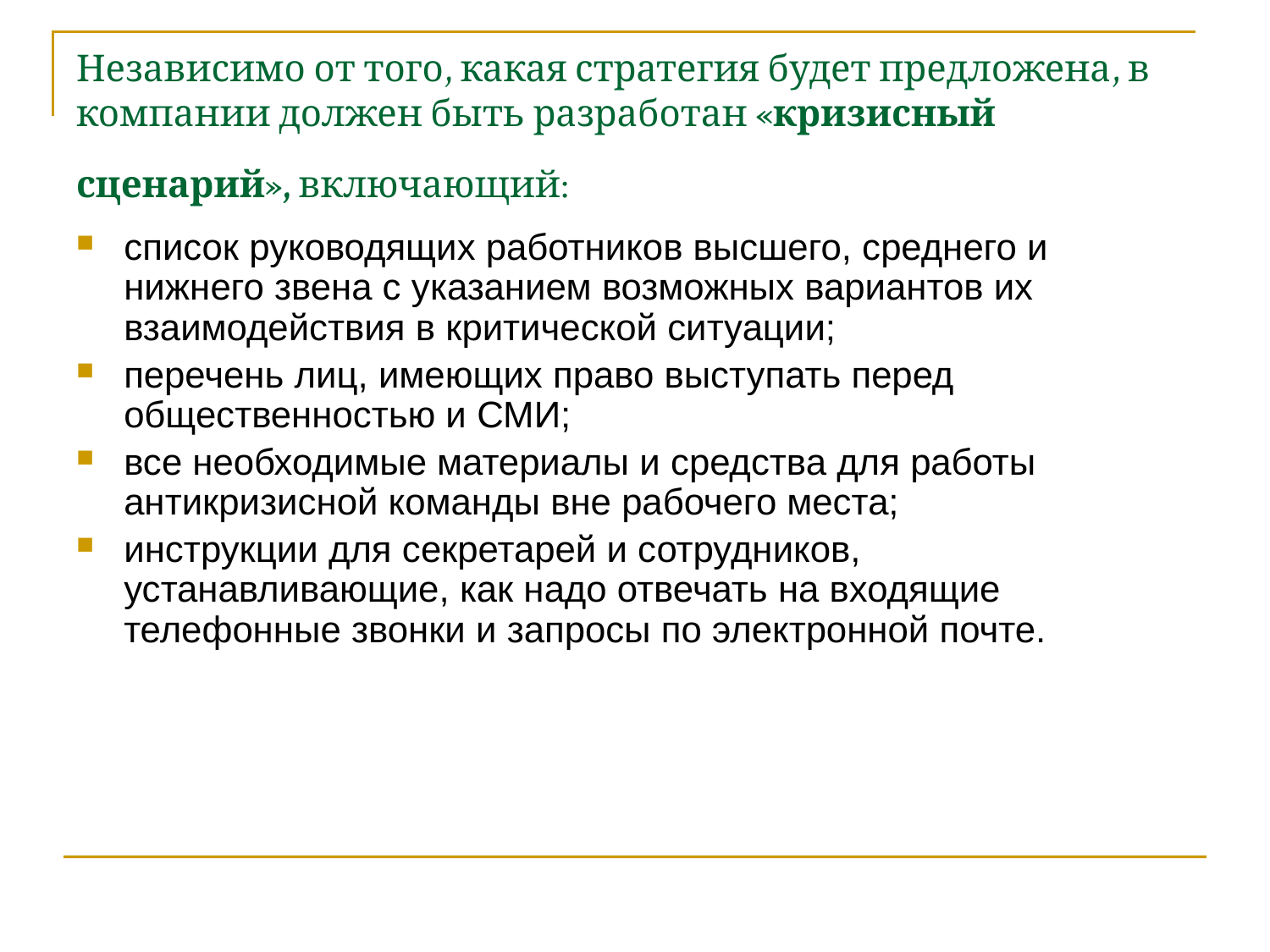

Независимо от того, какая стратегия будет предложена, в компании должен быть разработан «кризисный сценарий», включающий:
список руководящих работников высшего, среднего и нижнего звена с указанием возможных вариантов их взаимодействия в критической ситуации;
перечень лиц, имеющих право выступать перед общественностью и СМИ;
все необходимые материалы и средства для работы антикризисной команды вне рабочего места;
инструкции для секретарей и сотрудников, устанавливающие, как надо отвечать на входящие телефонные звонки и запросы по электронной почте.